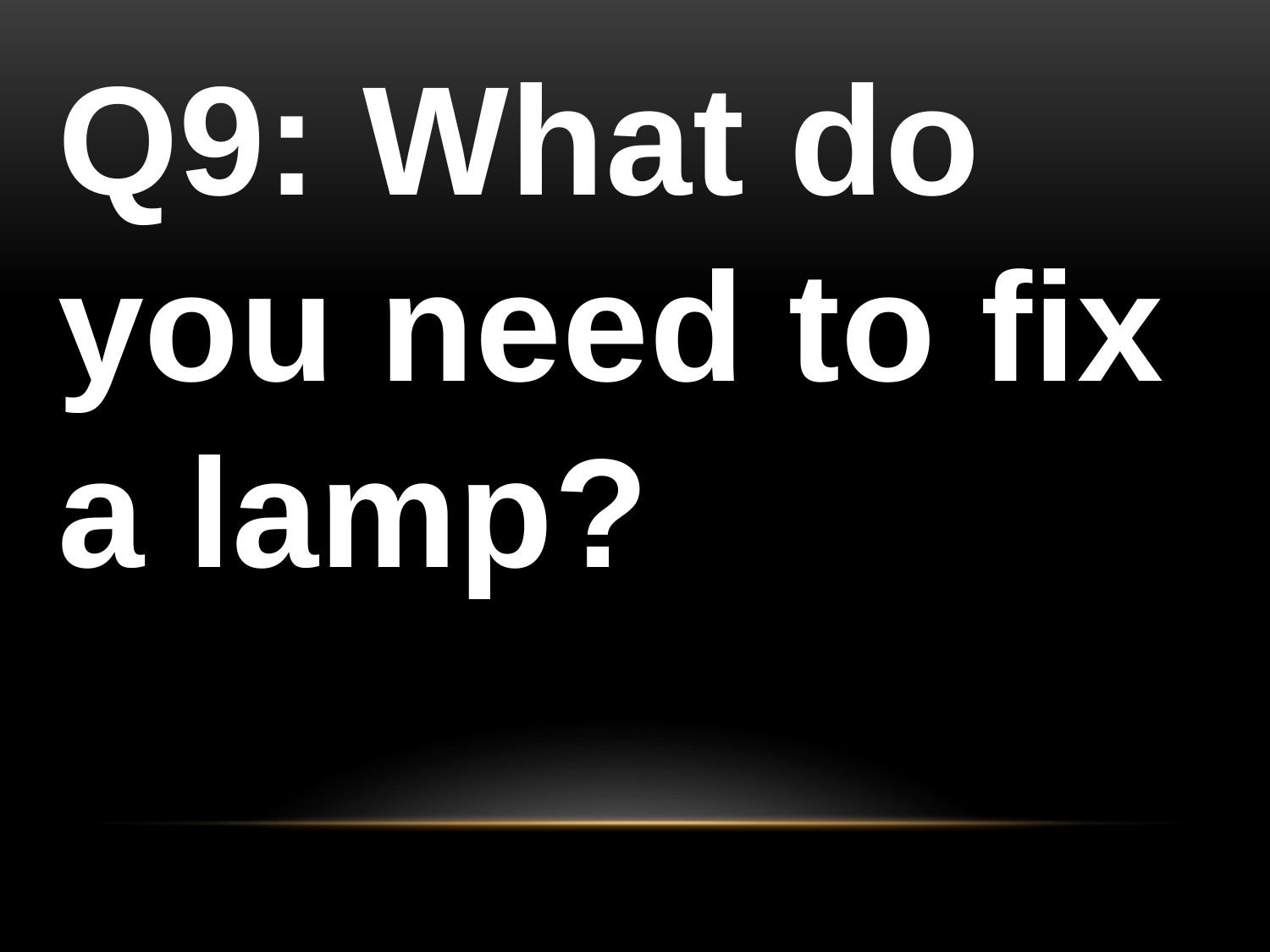

# Q9: What do you need to fix a lamp?